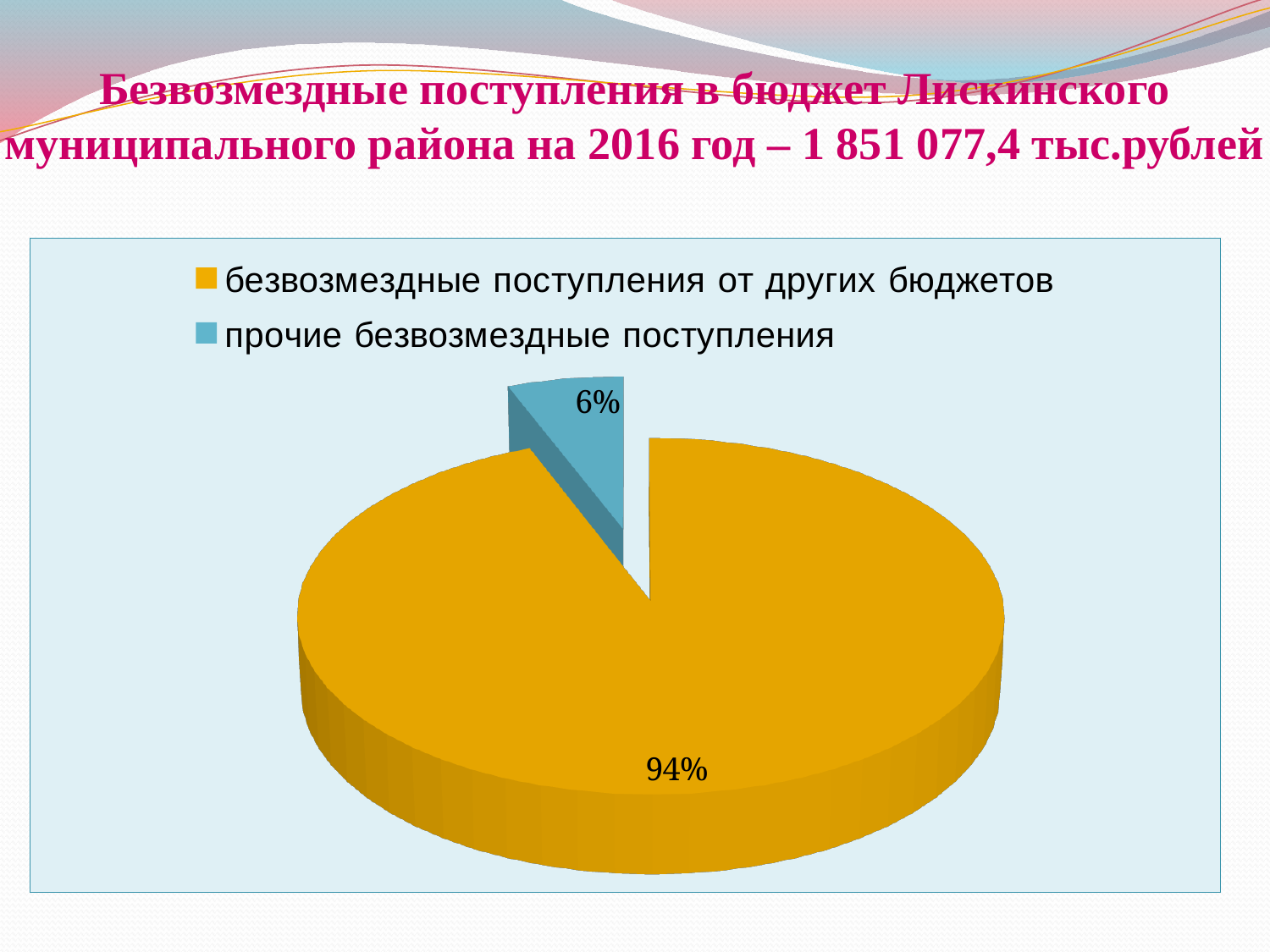

# Безвозмездные поступления в бюджет Лискинского муниципального района на 2016 год – 1 851 077,4 тыс.рублей

[unsupported chart]